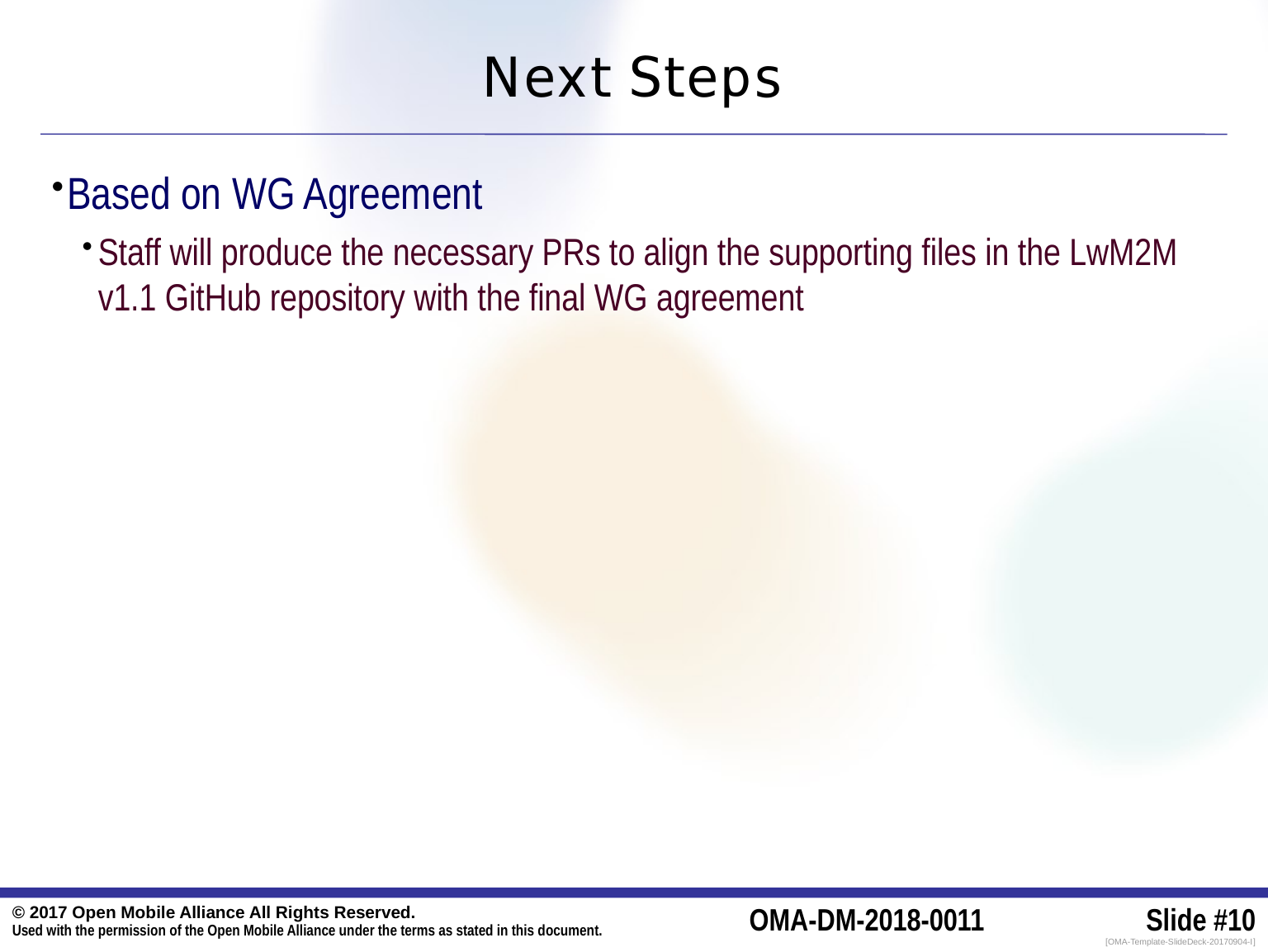

# Next Steps
Based on WG Agreement
Staff will produce the necessary PRs to align the supporting files in the LwM2M v1.1 GitHub repository with the final WG agreement